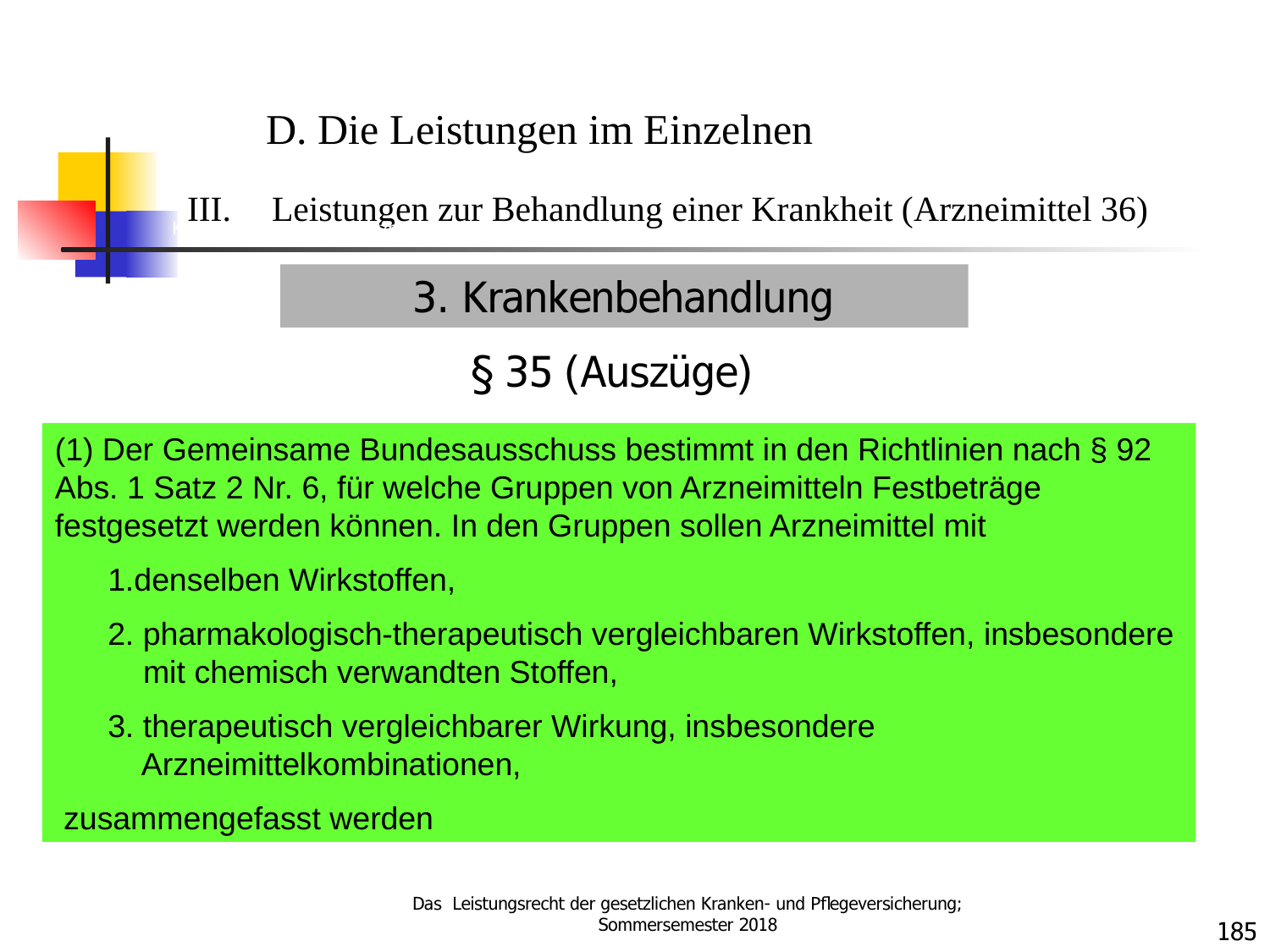

Krankenbehandlung 36 (Arzneimittel)
D. Die Leistungen im Einzelnen

Leistungen zur Behandlung einer Krankheit (Arzneimittel 36)
3. Krankenbehandlung
§ 35 (Auszüge)
(1) Der Gemeinsame Bundesausschuss bestimmt in den Richtlinien nach § 92 Abs. 1 Satz 2 Nr. 6, für welche Gruppen von Arzneimitteln Festbeträge festgesetzt werden können. In den Gruppen sollen Arzneimittel mit
	1.denselben Wirkstoffen,
	2. pharmakologisch-therapeutisch vergleichbaren Wirkstoffen, insbesondere 	    mit chemisch verwandten Stoffen,
	3. therapeutisch vergleichbarer Wirkung, insbesondere 	   		    Arzneimittelkombinationen,
 zusammengefasst werden
Krankheit
Das  Leistungsrecht der gesetzlichen Kranken- und Pflegeversicherung; Sommersemester 2018
185